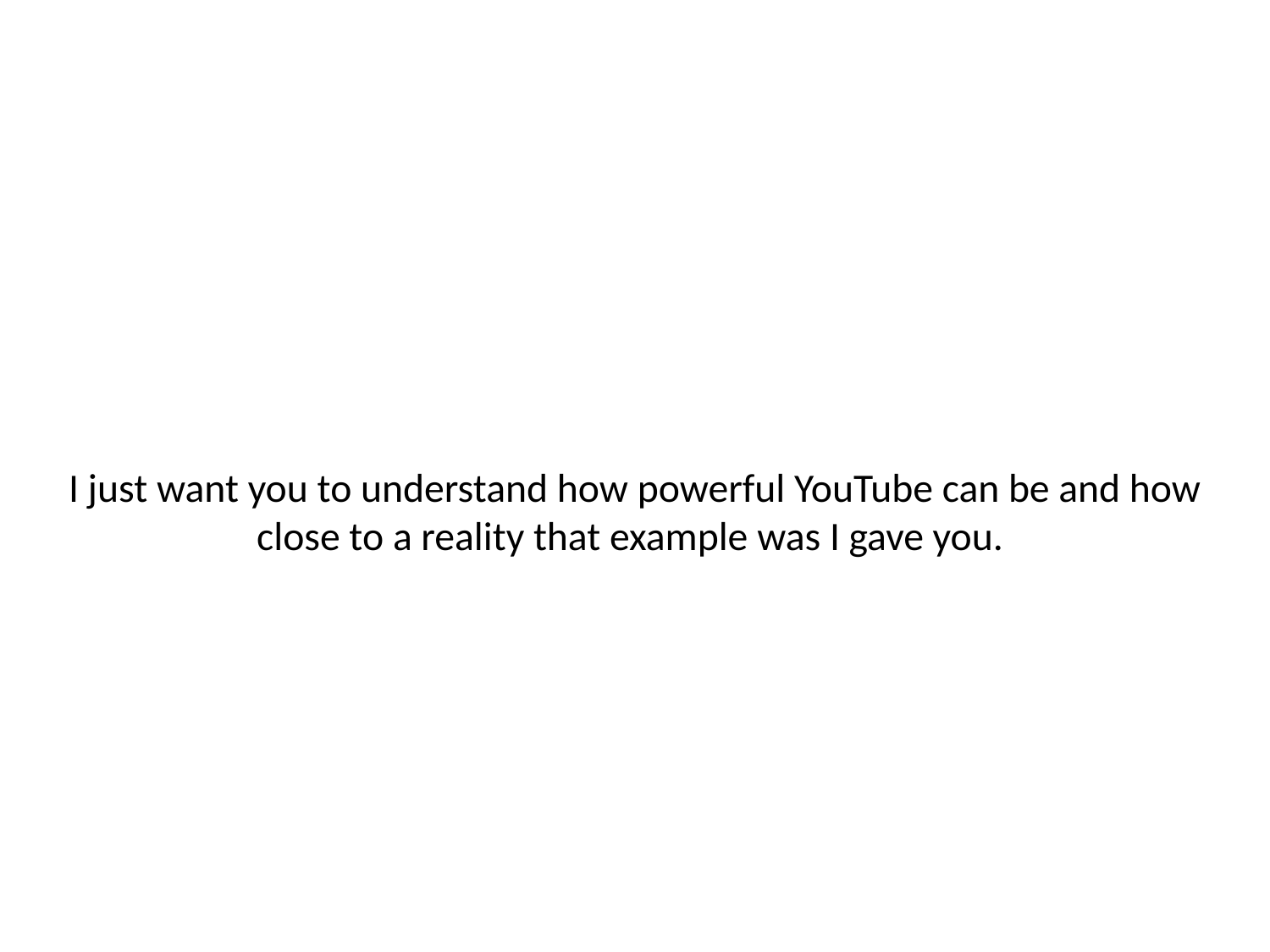

# I just want you to understand how powerful YouTube can be and how close to a reality that example was I gave you.